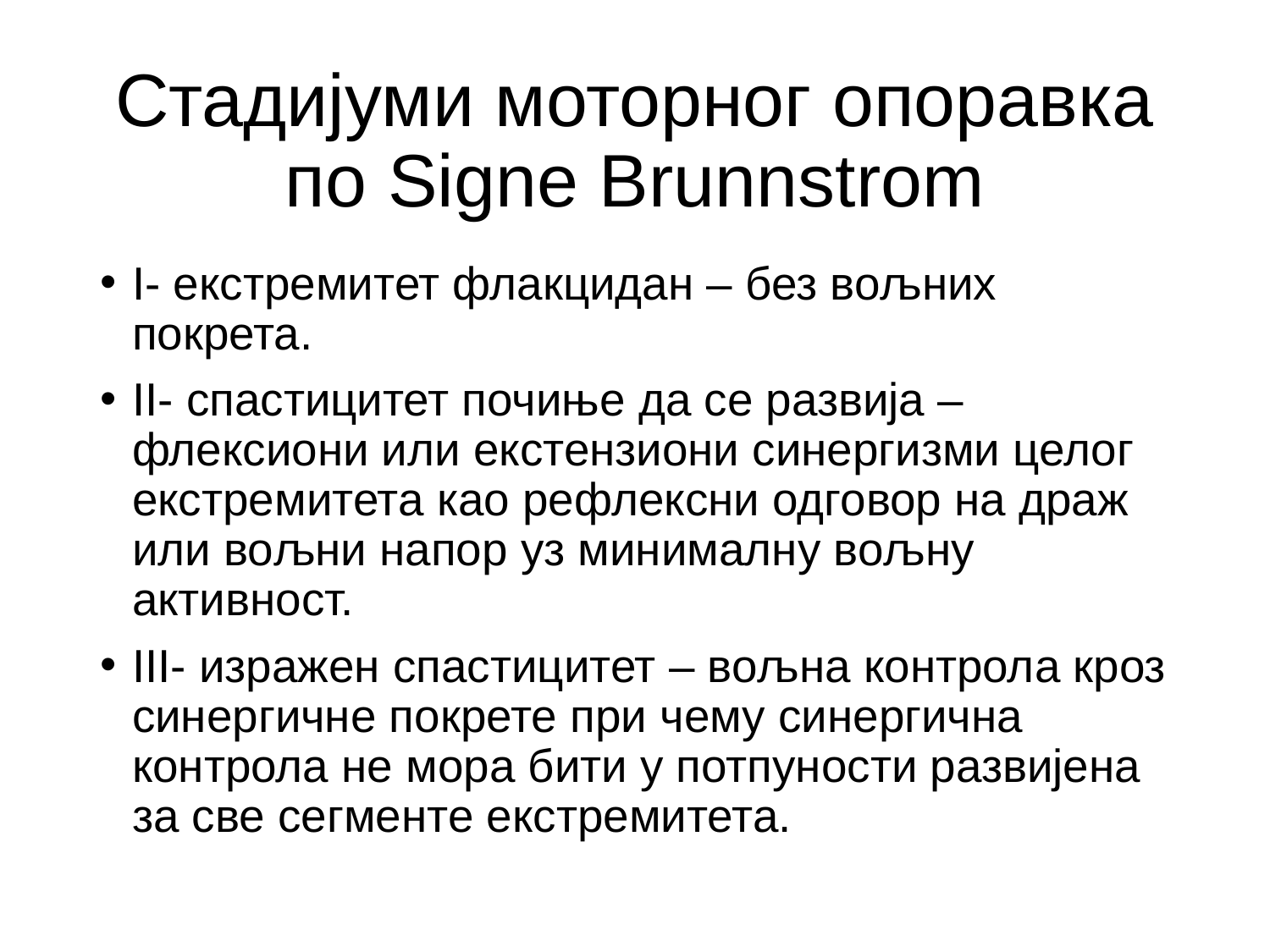

# Стадијуми моторног опоравка по Signe Brunnstrom
I- екстремитет флакцидан – без вољних покрета.
II- спастицитет почиње да се развија – флексиони или екстензиони синергизми целог екстремитета као рефлексни одговор на драж или вољни напор уз минималну вољну активност.
III- изражен спастицитет – вољна контрола кроз синергичне покрете при чему синергична контрола не мора бити у потпуности развијена за све сегменте екстремитета.